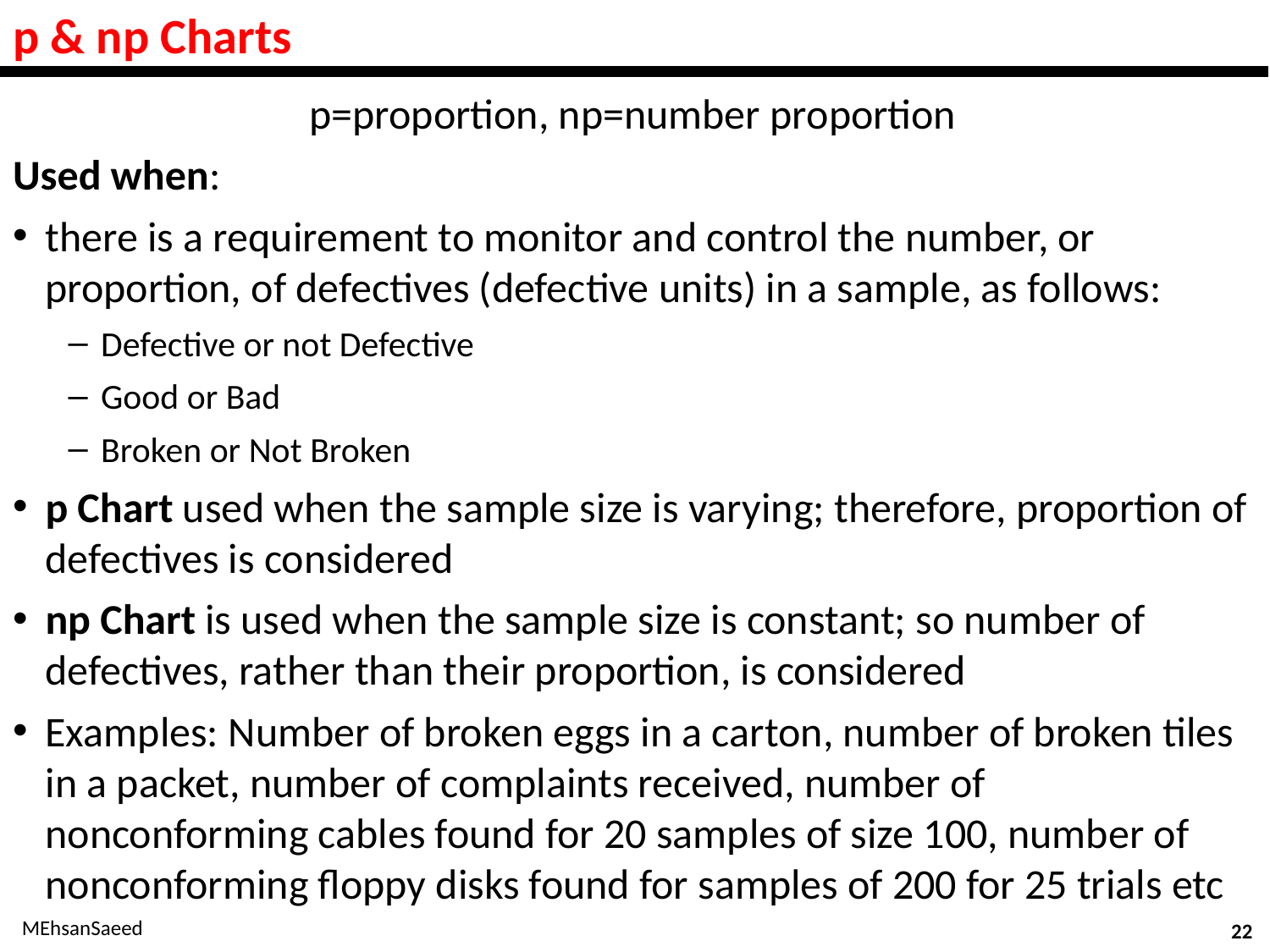

# p & np Charts
p=proportion, np=number proportion
Used when:
there is a requirement to monitor and control the number, or proportion, of defectives (defective units) in a sample, as follows:
Defective or not Defective
Good or Bad
Broken or Not Broken
p Chart used when the sample size is varying; therefore, proportion of defectives is considered
np Chart is used when the sample size is constant; so number of defectives, rather than their proportion, is considered
Examples: Number of broken eggs in a carton, number of broken tiles in a packet, number of complaints received, number of nonconforming cables found for 20 samples of size 100, number of nonconforming floppy disks found for samples of 200 for 25 trials etc

MEhsanSaeed
22